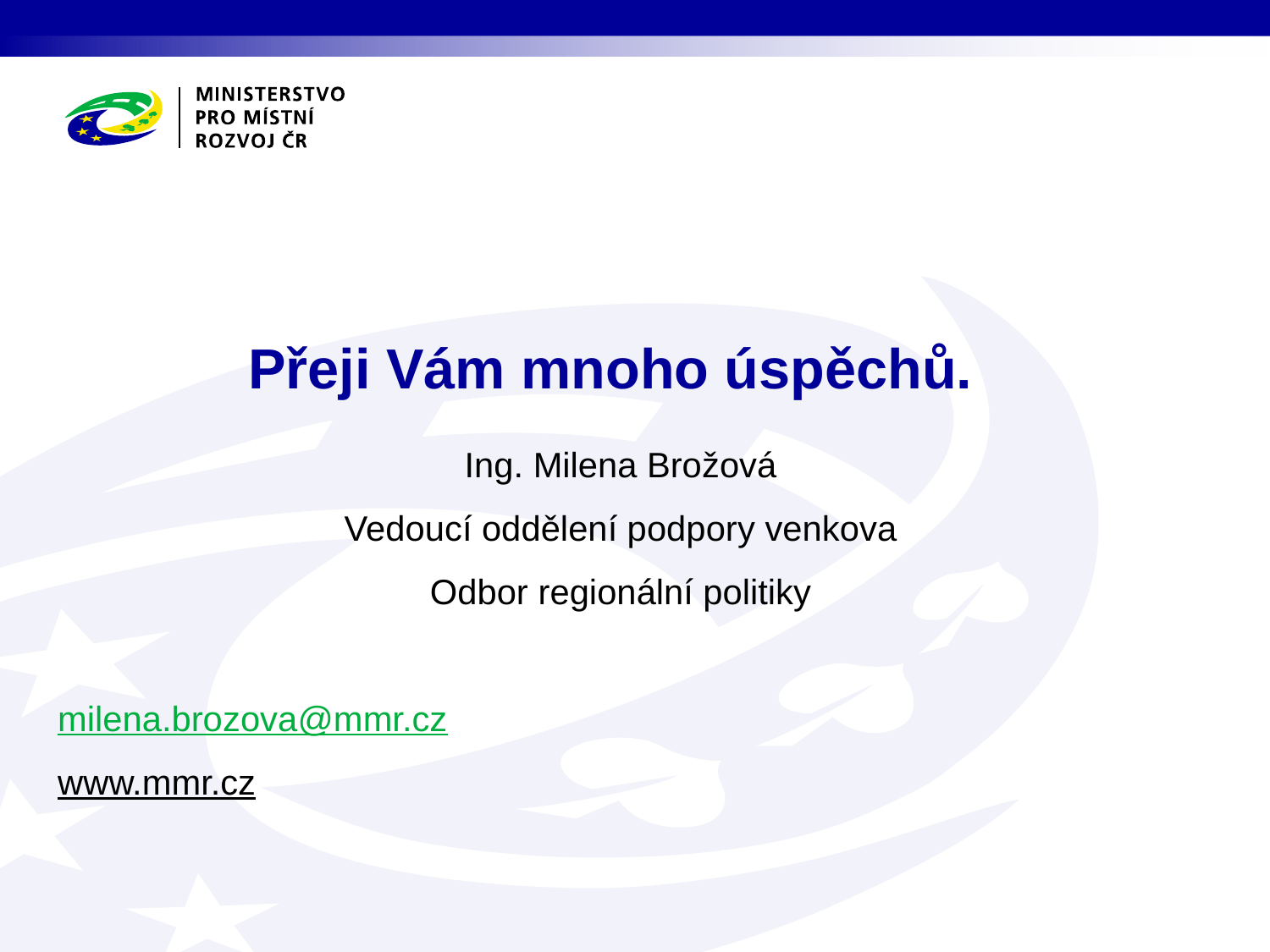

# Přeji Vám mnoho úspěchů.
Ing. Milena Brožová
Vedoucí oddělení podpory venkova
Odbor regionální politiky

milena.brozova@mmr.cz
www.mmr.cz